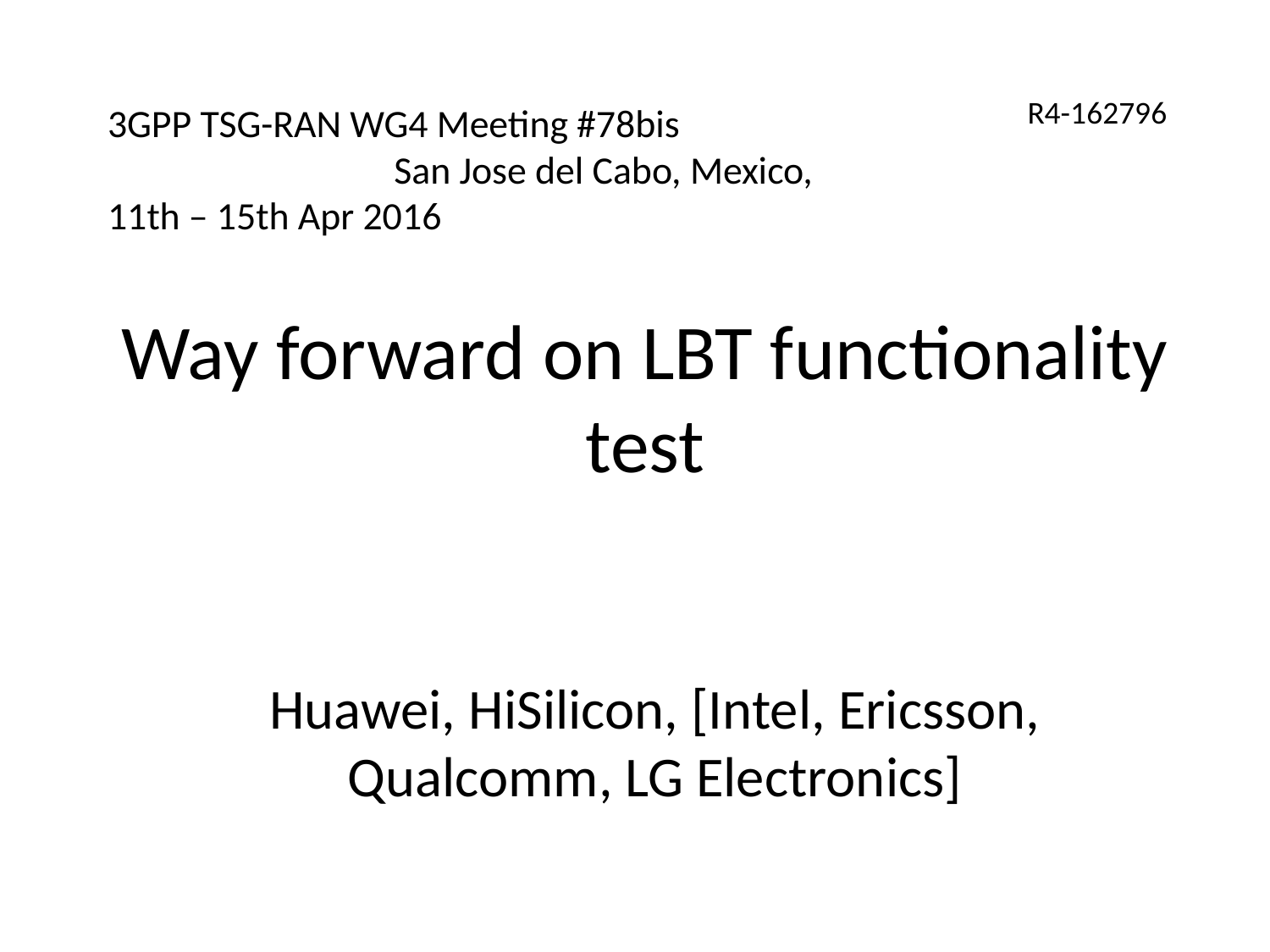

# 3GPP TSG-RAN WG4 Meeting #78bis	                                               San Jose del Cabo, Mexico, 11th – 15th Apr 2016
R4-162796
Way forward on LBT functionality test
Huawei, HiSilicon, [Intel, Ericsson, Qualcomm, LG Electronics]